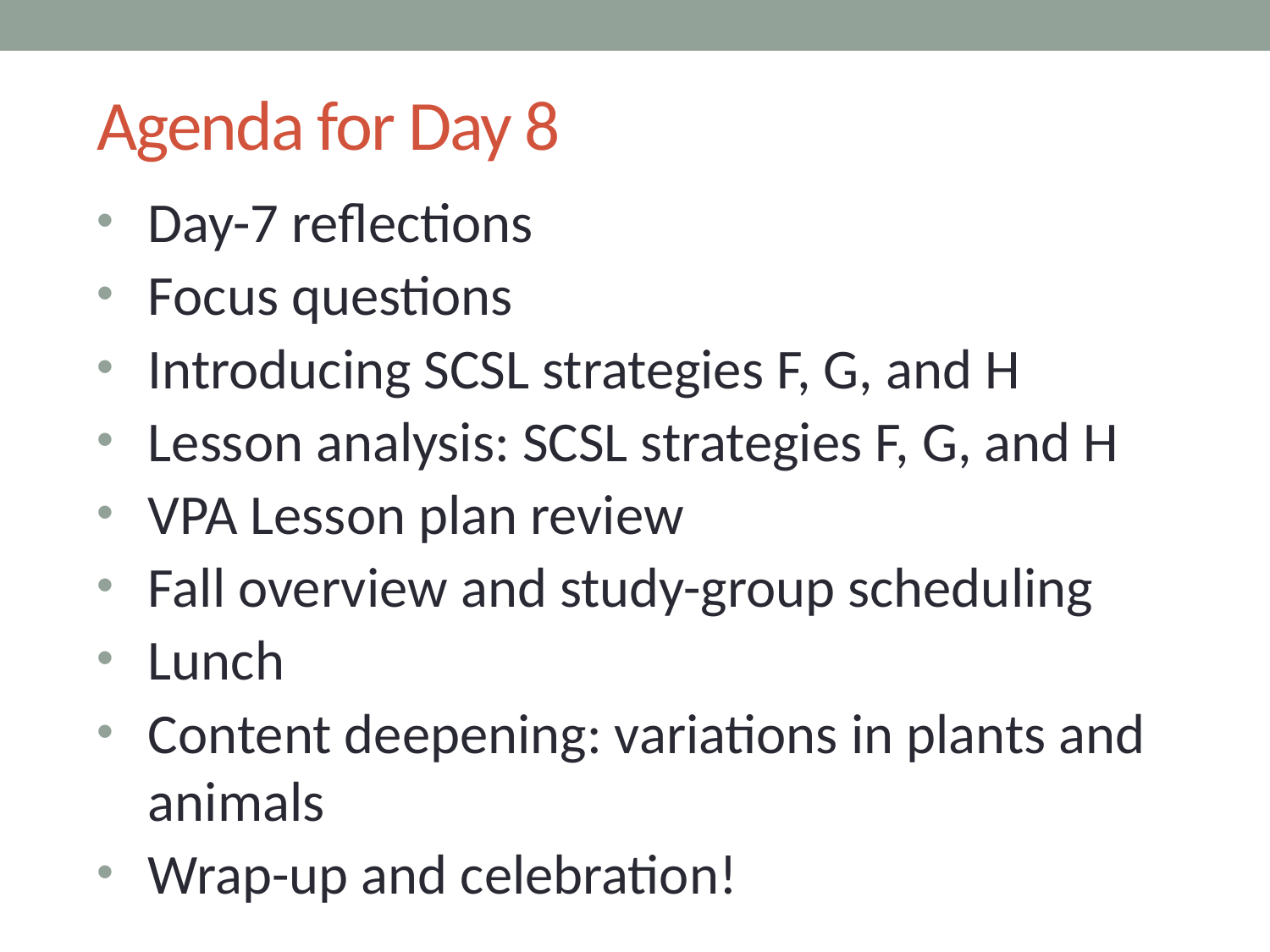

# Agenda for Day 8
Day-7 reflections
Focus questions
Introducing SCSL strategies F, G, and H
Lesson analysis: SCSL strategies F, G, and H
VPA Lesson plan review
Fall overview and study-group scheduling
Lunch
Content deepening: variations in plants and animals
Wrap-up and celebration!